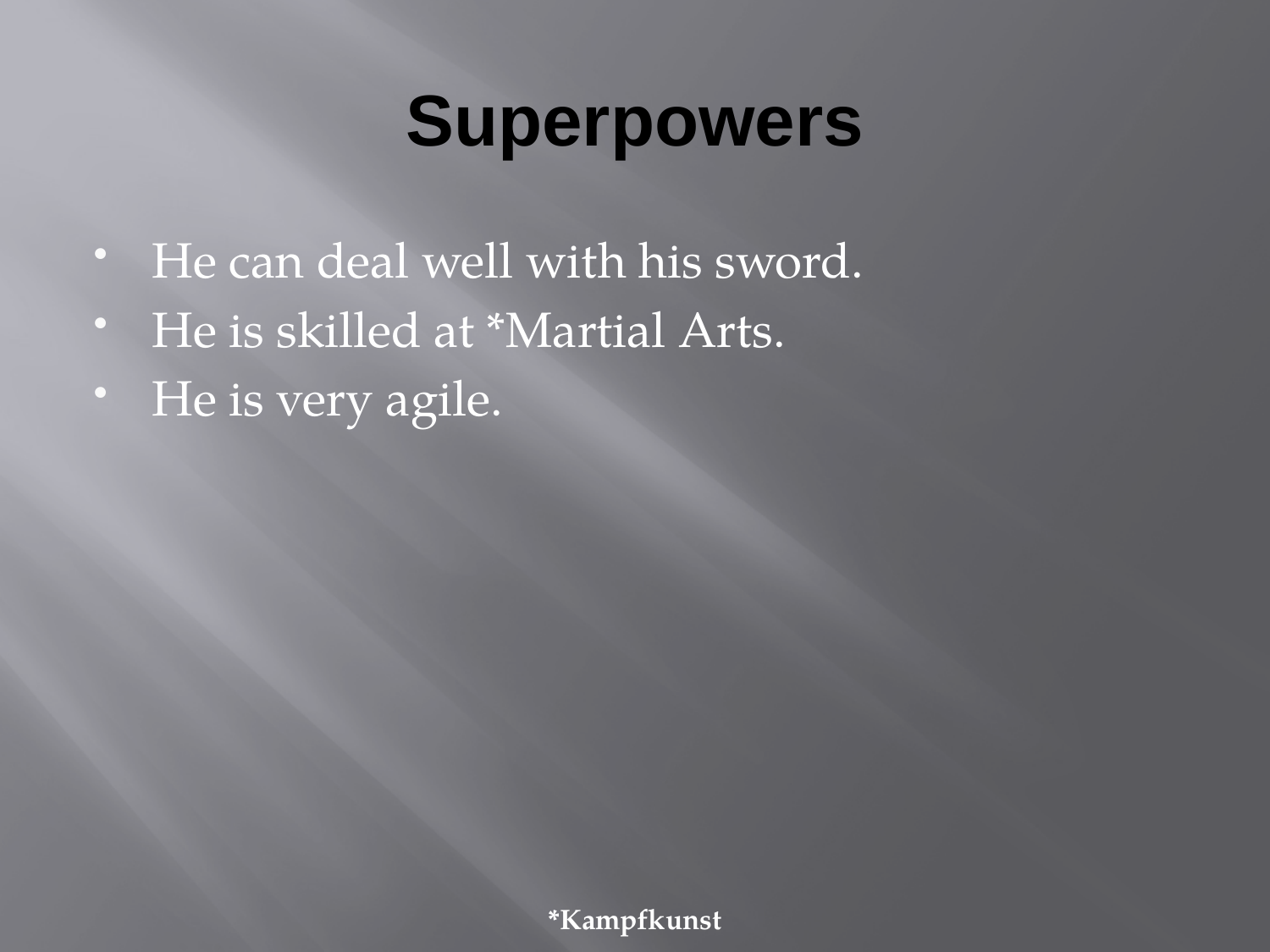

# Superpowers
He can deal well with his sword.
He is skilled at *Martial Arts.
He is very agile.

*Kampfkunst